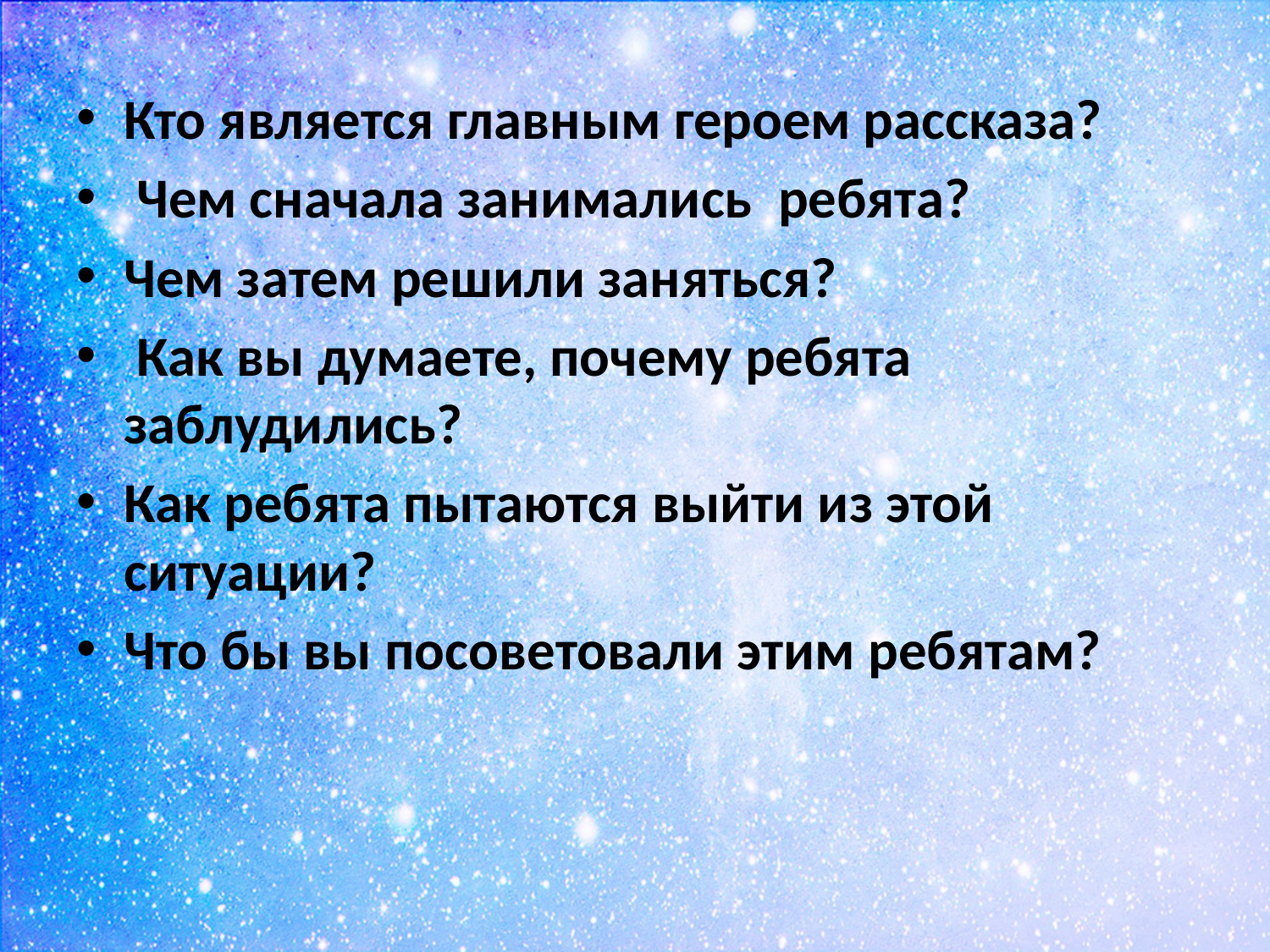

#
Кто является главным героем рассказа?
 Чем сначала занимались  ребята?
Чем затем решили заняться?
 Как вы думаете, почему ребята заблудились?
Как ребята пытаются выйти из этой ситуации?
Что бы вы посоветовали этим ребятам?